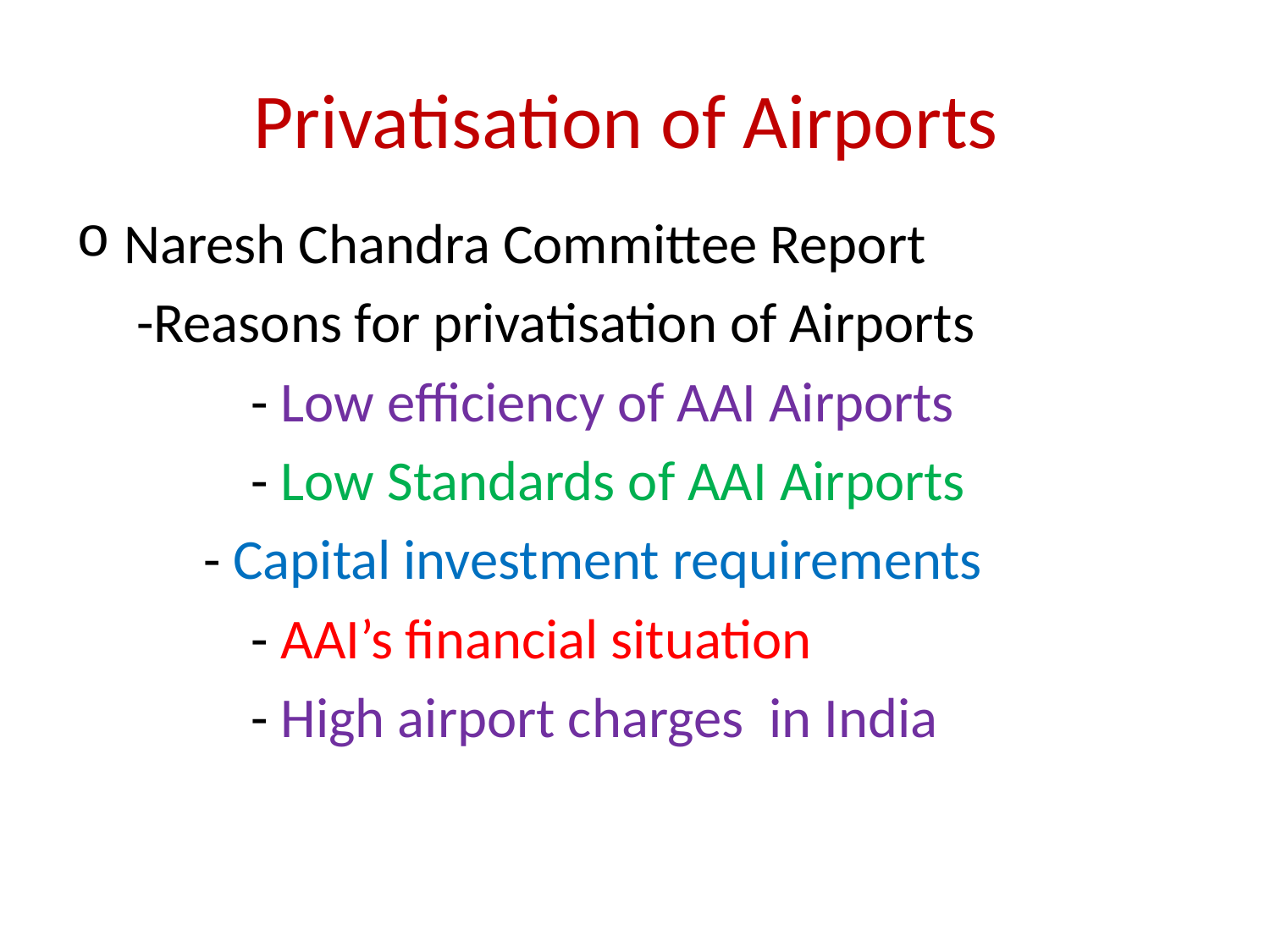

# Privatisation of Airports
Naresh Chandra Committee Report
	 -Reasons for privatisation of Airports
		- Low efficiency of AAI Airports
		- Low Standards of AAI Airports
          - Capital investment requirements
		- AAI’s financial situation
		- High airport charges  in India